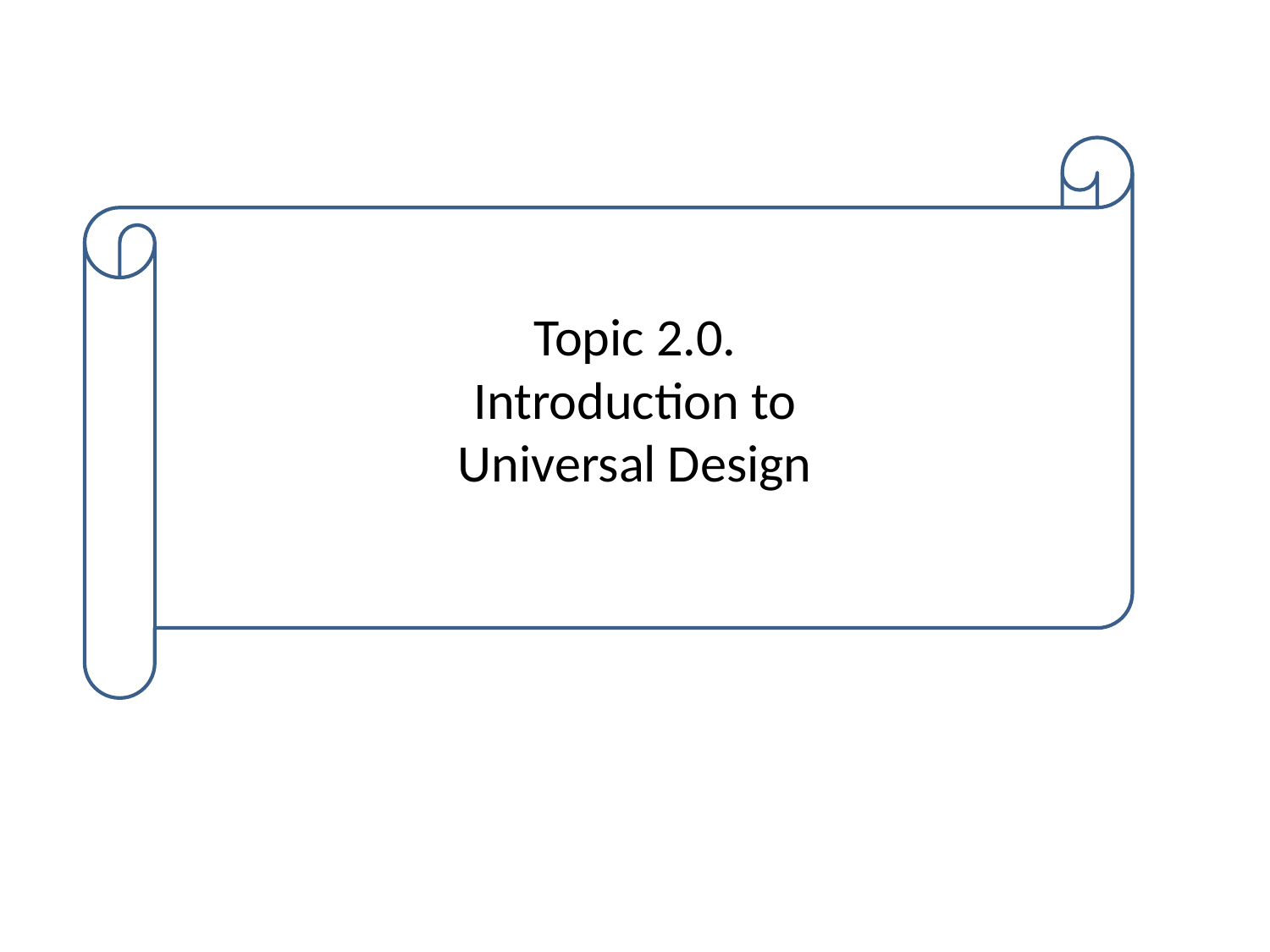

# Topic 2.0. Introduction to Universal Design